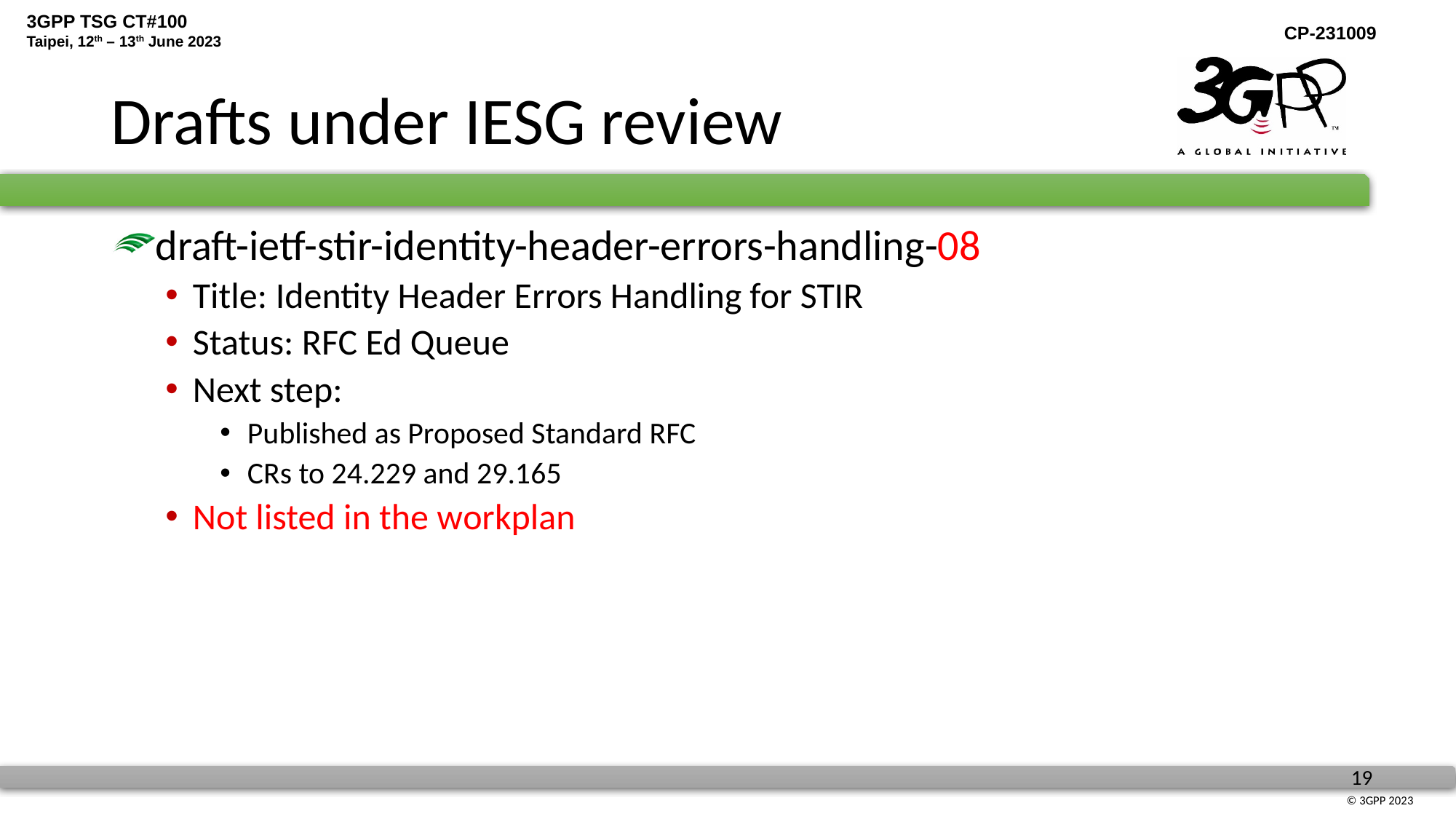

# Drafts under IESG review
draft-ietf-stir-identity-header-errors-handling-08
Title: Identity Header Errors Handling for STIR
Status: RFC Ed Queue
Next step:
Published as Proposed Standard RFC
CRs to 24.229 and 29.165
Not listed in the workplan